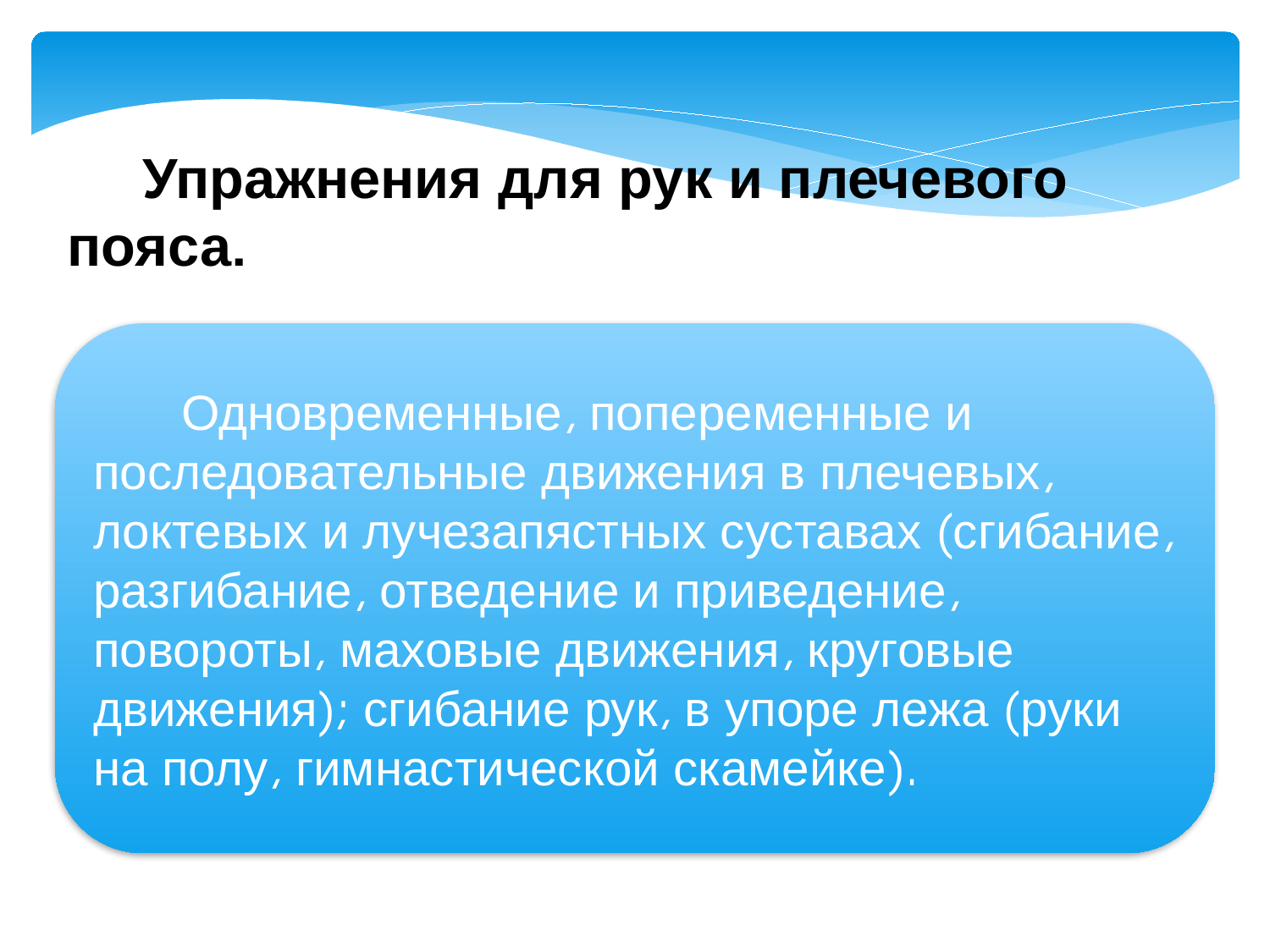

Упражнения для рук и плечевого пояса.

Одновременные, попеременные и последовательные движения в плечевых, локтевых и лучезапястных суставах (сгибание, разгибание, отведение и приведение, повороты, маховые движения, круговые движения); сгибание рук, в упоре лежа (руки на полу, гимнастической скамейке).